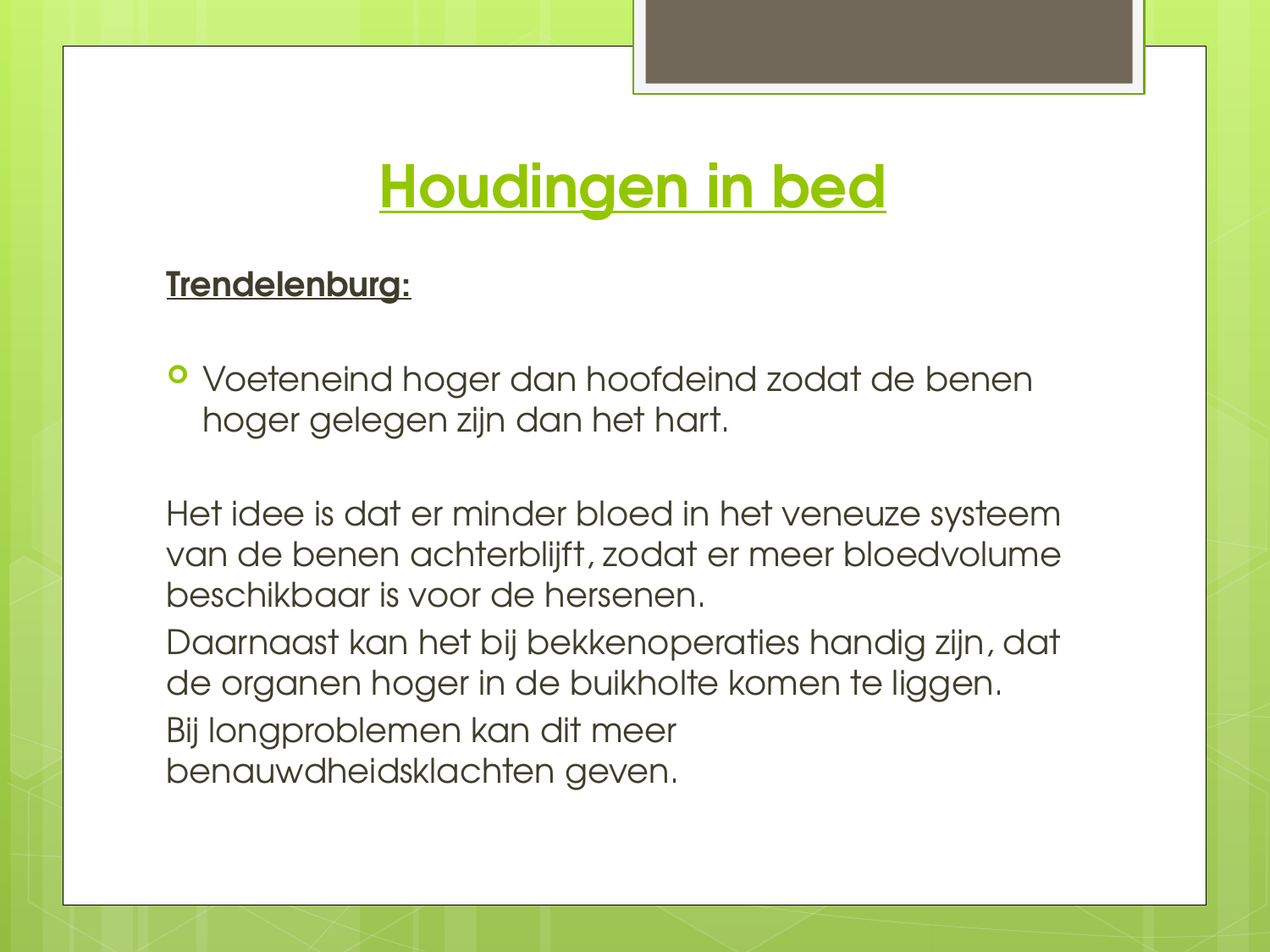

# Houdingen in bed
Trendelenburg:

Voeteneind hoger dan hoofdeind zodat de benen hoger gelegen zijn dan het hart.

Het idee is dat er minder bloed in het veneuze systeem van de benen achterblijft, zodat er meer bloedvolume beschikbaar is voor de hersenen.
Daarnaast kan het bij bekkenoperaties handig zijn, dat de organen hoger in de buikholte komen te liggen.
Bij longproblemen kan dit meer benauwdheidsklachten geven.